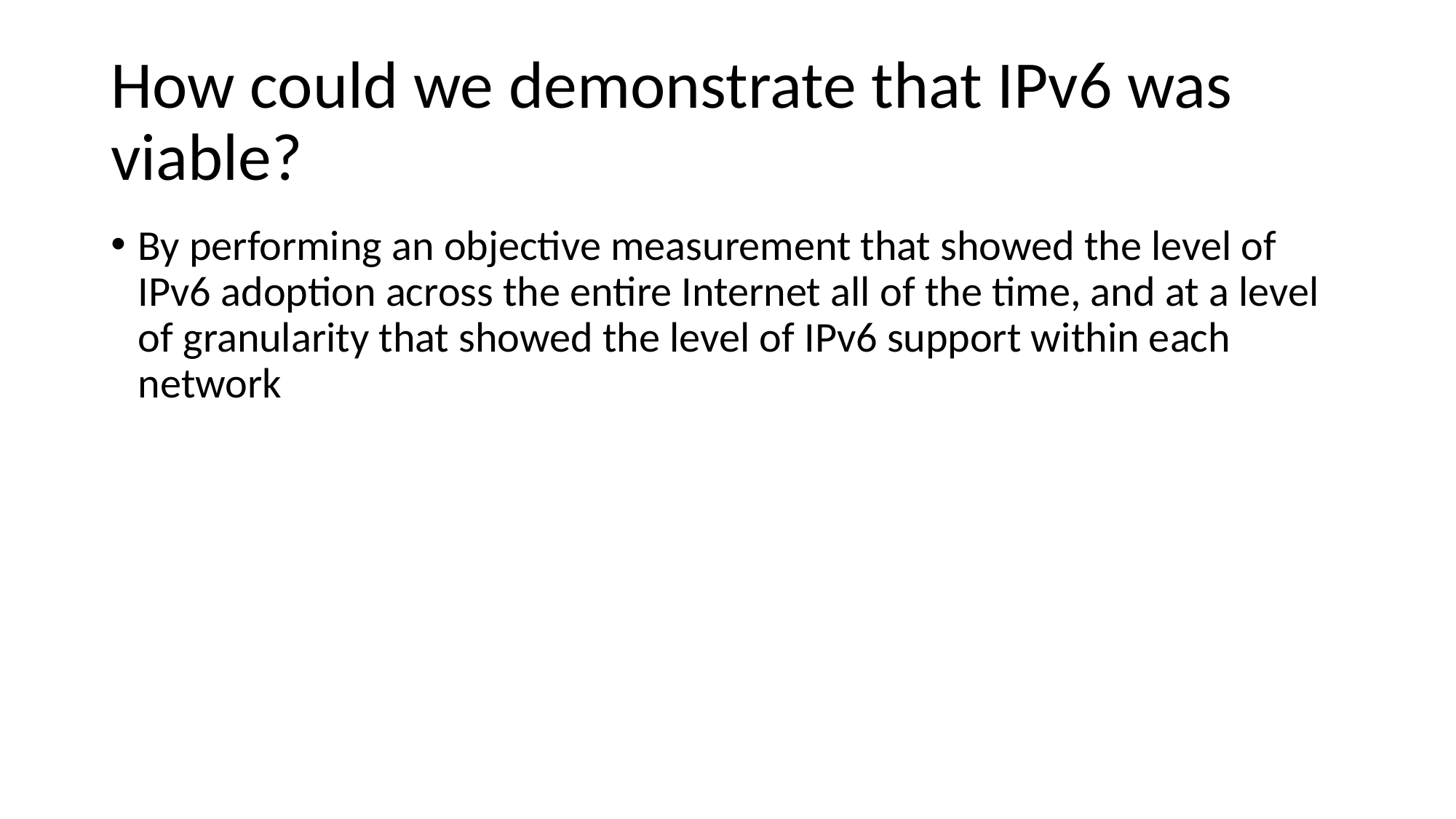

# How could we demonstrate that IPv6 was viable?
By performing an objective measurement that showed the level of IPv6 adoption across the entire Internet all of the time, and at a level of granularity that showed the level of IPv6 support within each network